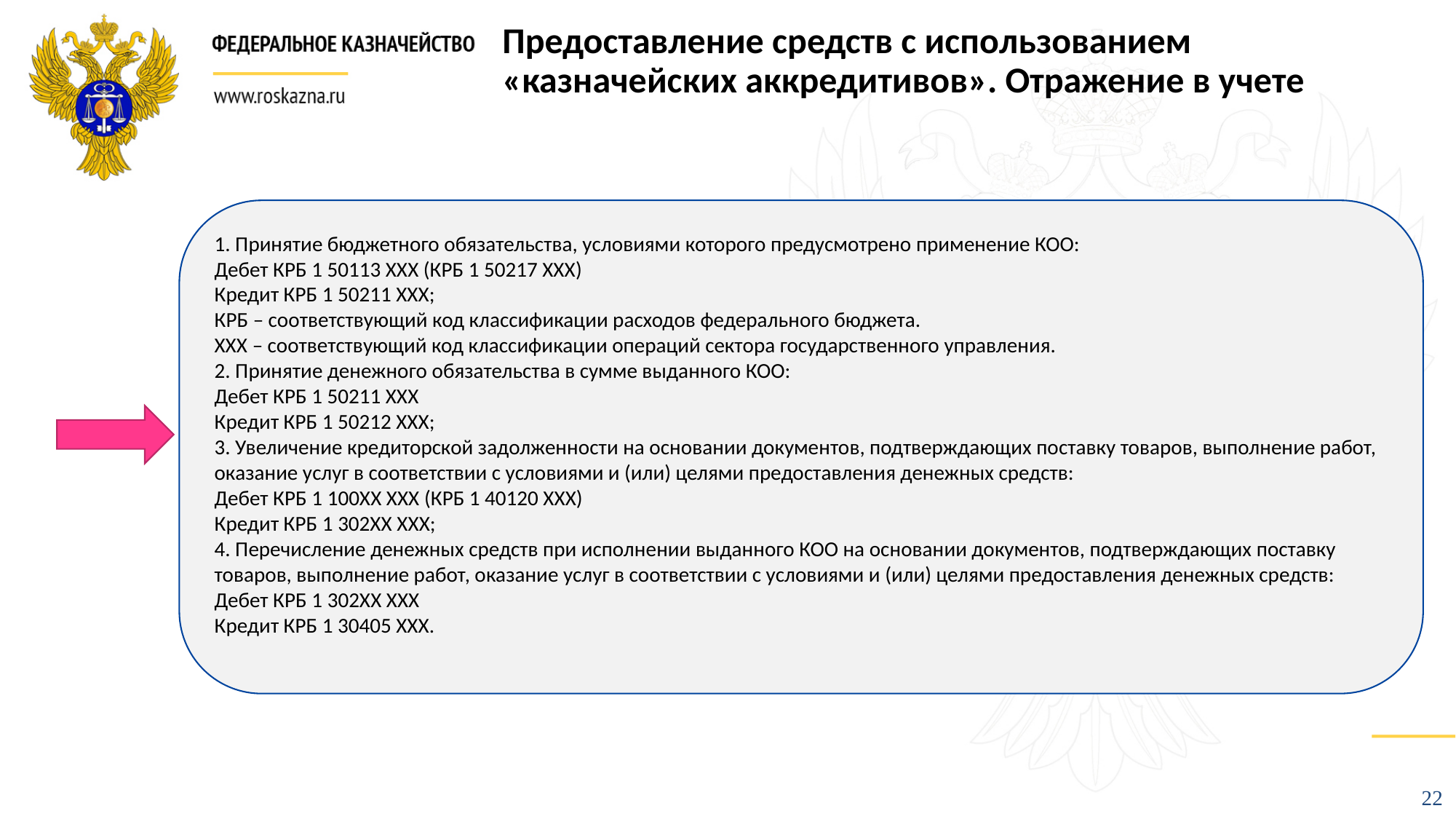

Предоставление средств с использованием «казначейских аккредитивов». Отражение в учете

1. Принятие бюджетного обязательства, условиями которого предусмотрено применение КОО:
Дебет КРБ 1 50113 ХХХ (КРБ 1 50217 ХХХ)
Кредит КРБ 1 50211 ХХХ;
КРБ – соответствующий код классификации расходов федерального бюджета.
ХХХ – соответствующий код классификации операций сектора государственного управления.
2. Принятие денежного обязательства в сумме выданного КОО:
Дебет КРБ 1 50211 ХХХ
Кредит КРБ 1 50212 ХХХ;
3. Увеличение кредиторской задолженности на основании документов, подтверждающих поставку товаров, выполнение работ, оказание услуг в соответствии с условиями и (или) целями предоставления денежных средств:
Дебет КРБ 1 100ХХ ХХХ (КРБ 1 40120 ХХХ)
Кредит КРБ 1 302ХХ ХХХ;
4. Перечисление денежных средств при исполнении выданного КОО на основании документов, подтверждающих поставку товаров, выполнение работ, оказание услуг в соответствии с условиями и (или) целями предоставления денежных средств:
Дебет КРБ 1 302ХХ ХХХ
Кредит КРБ 1 30405 ХХХ.

22